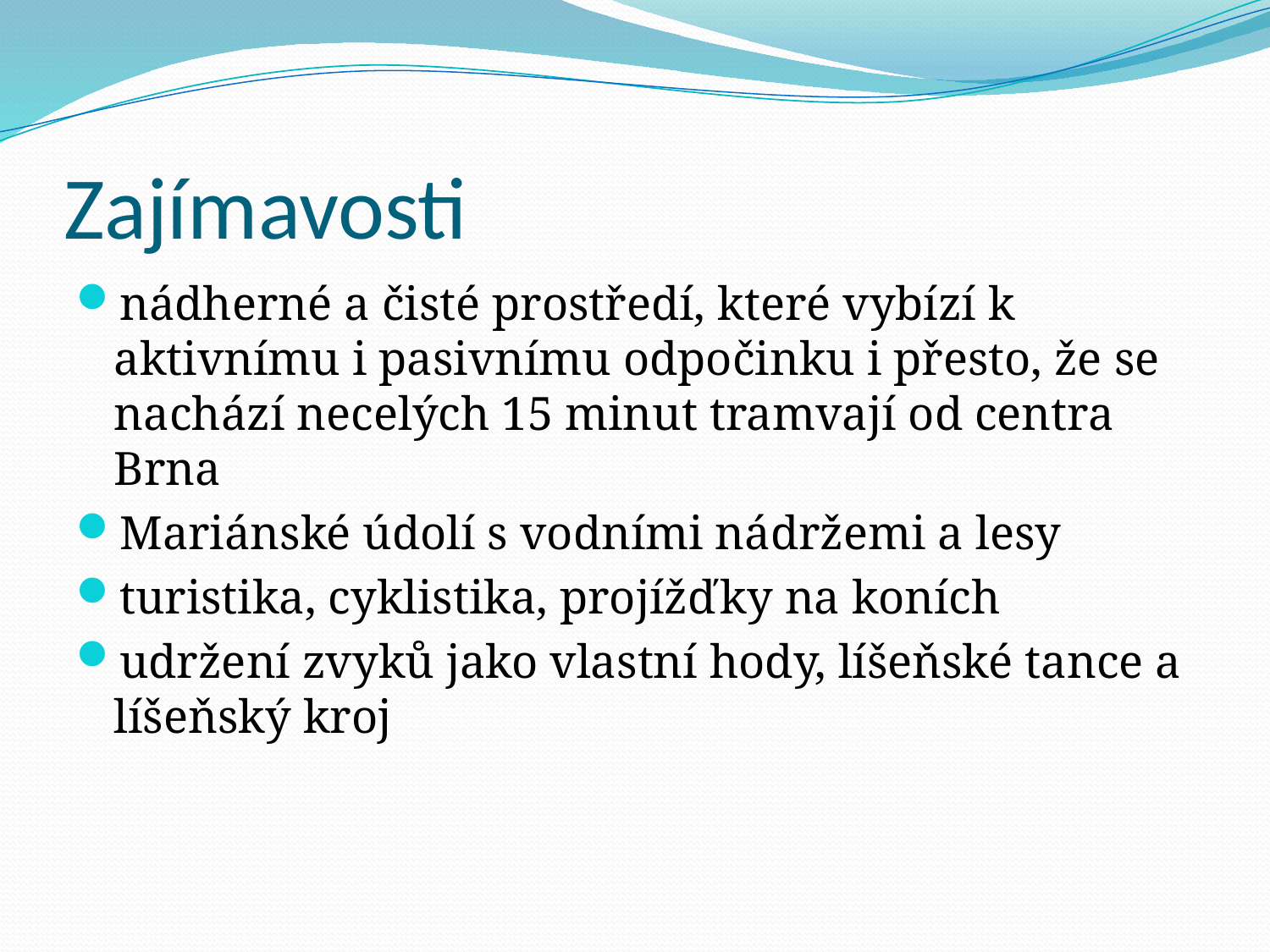

# Zajímavosti
nádherné a čisté prostředí, které vybízí k aktivnímu i pasivnímu odpočinku i přesto, že se nachází necelých 15 minut tramvají od centra Brna
Mariánské údolí s vodními nádržemi a lesy
turistika, cyklistika, projížďky na koních
udržení zvyků jako vlastní hody, líšeňské tance a líšeňský kroj